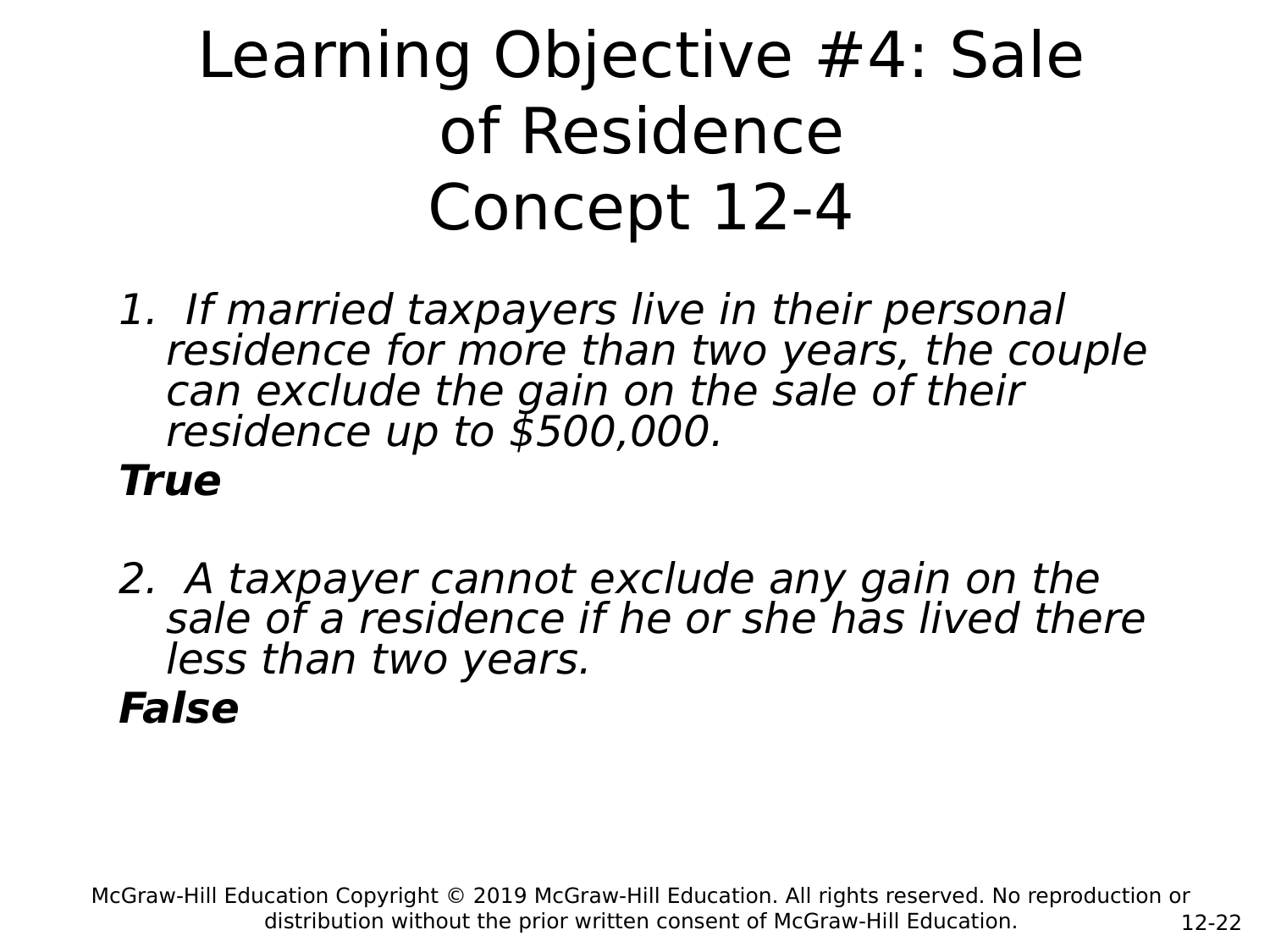

Learning Objective #4: Sale of Residence
Concept 12-4
1.  If married taxpayers live in their personal residence for more than two years, the couple can exclude the gain on the sale of their residence up to $500,000.
True

2.  A taxpayer cannot exclude any gain on the sale of a residence if he or she has lived there less than two years.
False
McGraw-Hill Education Copyright © 2019 McGraw-Hill Education. All rights reserved. No reproduction or distribution without the prior written consent of McGraw-Hill Education.
12-22